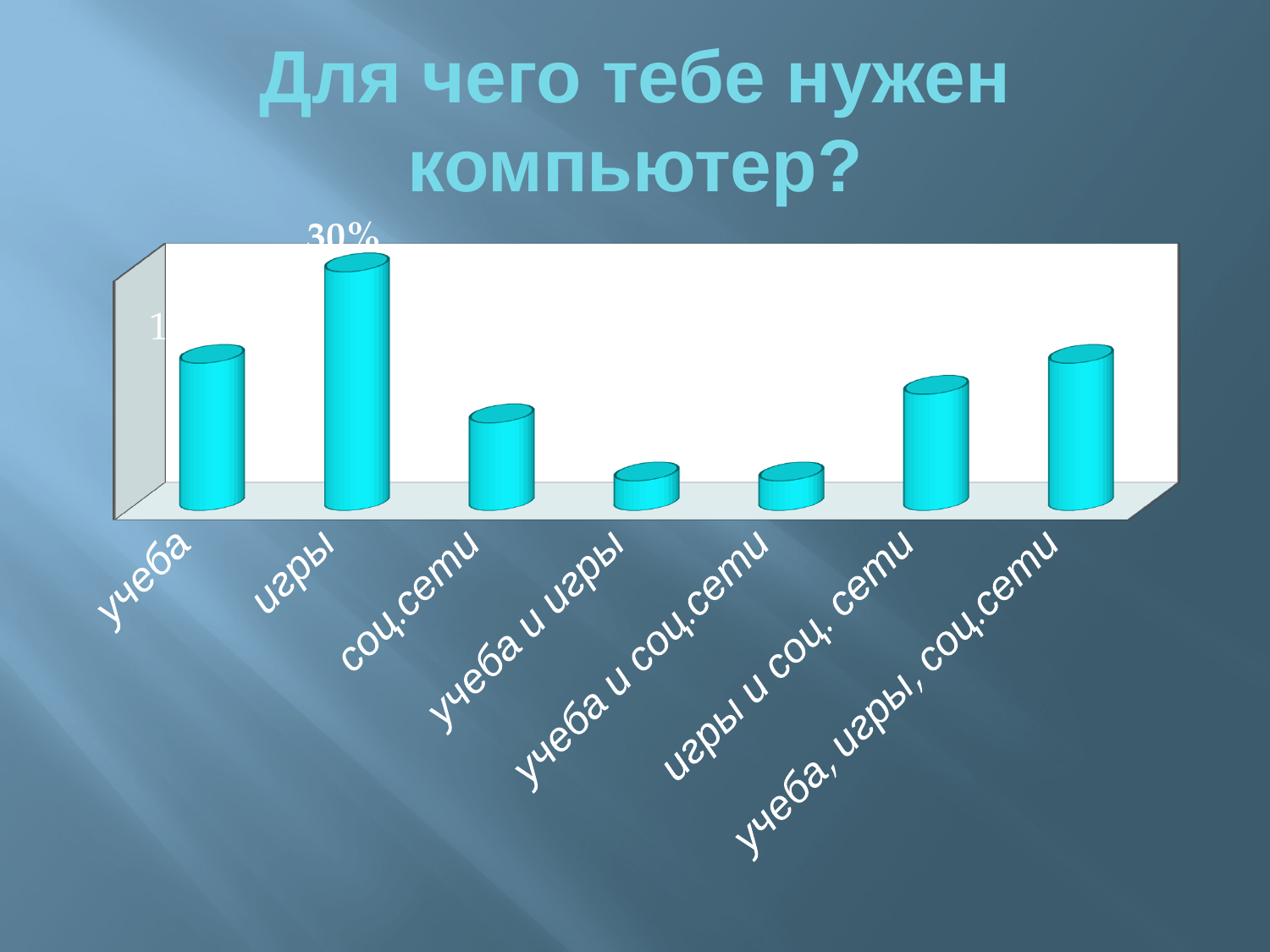

# Для чего тебе нужен компьютер?

[unsupported chart]